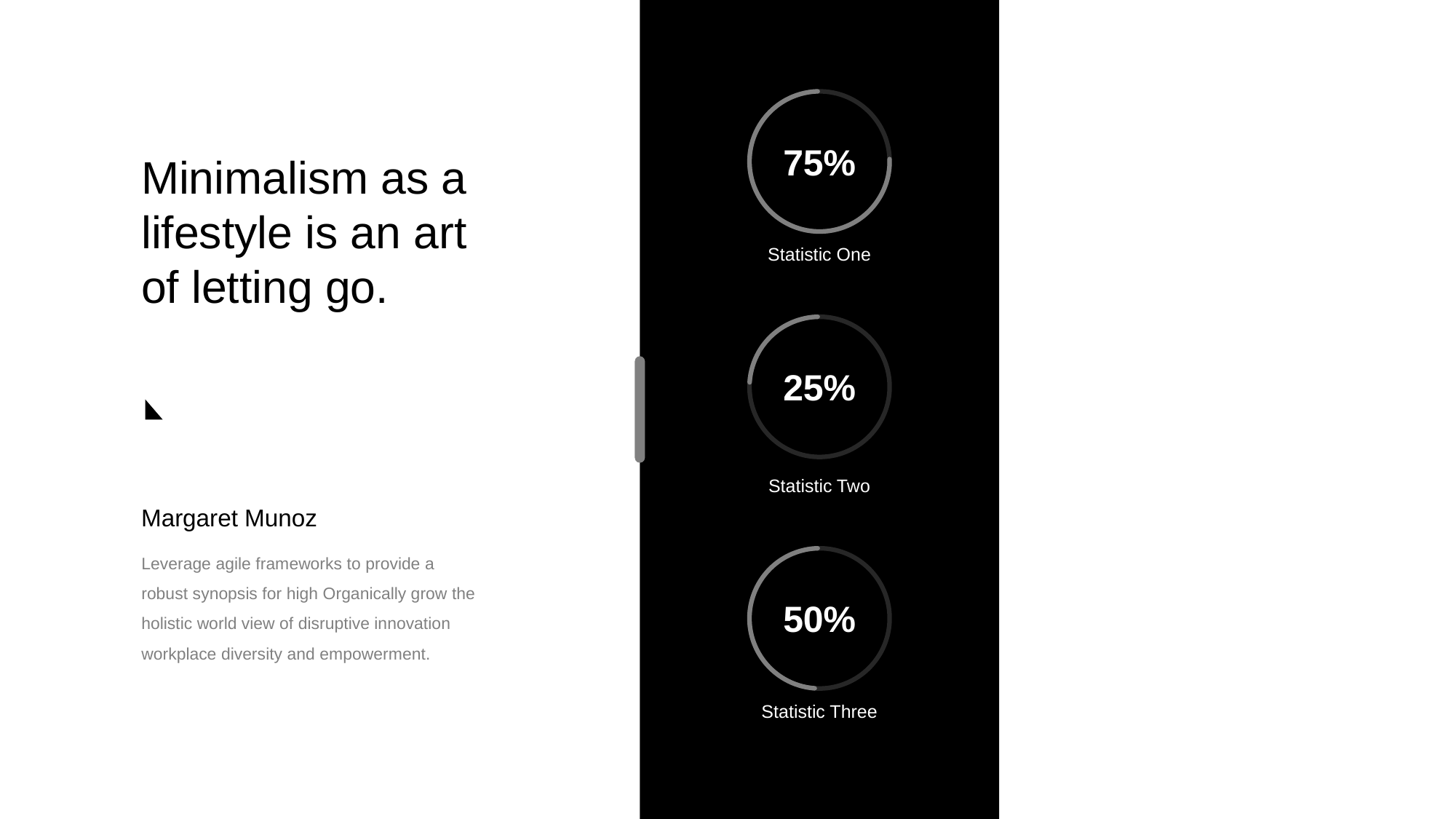

75%
Statistic One

25%
Statistic Two

50%
Statistic Three
Minimalism as a lifestyle is an art of letting go.

Margaret Munoz
Leverage agile frameworks to provide a robust synopsis for high Organically grow the holistic world view of disruptive innovation workplace diversity and empowerment.